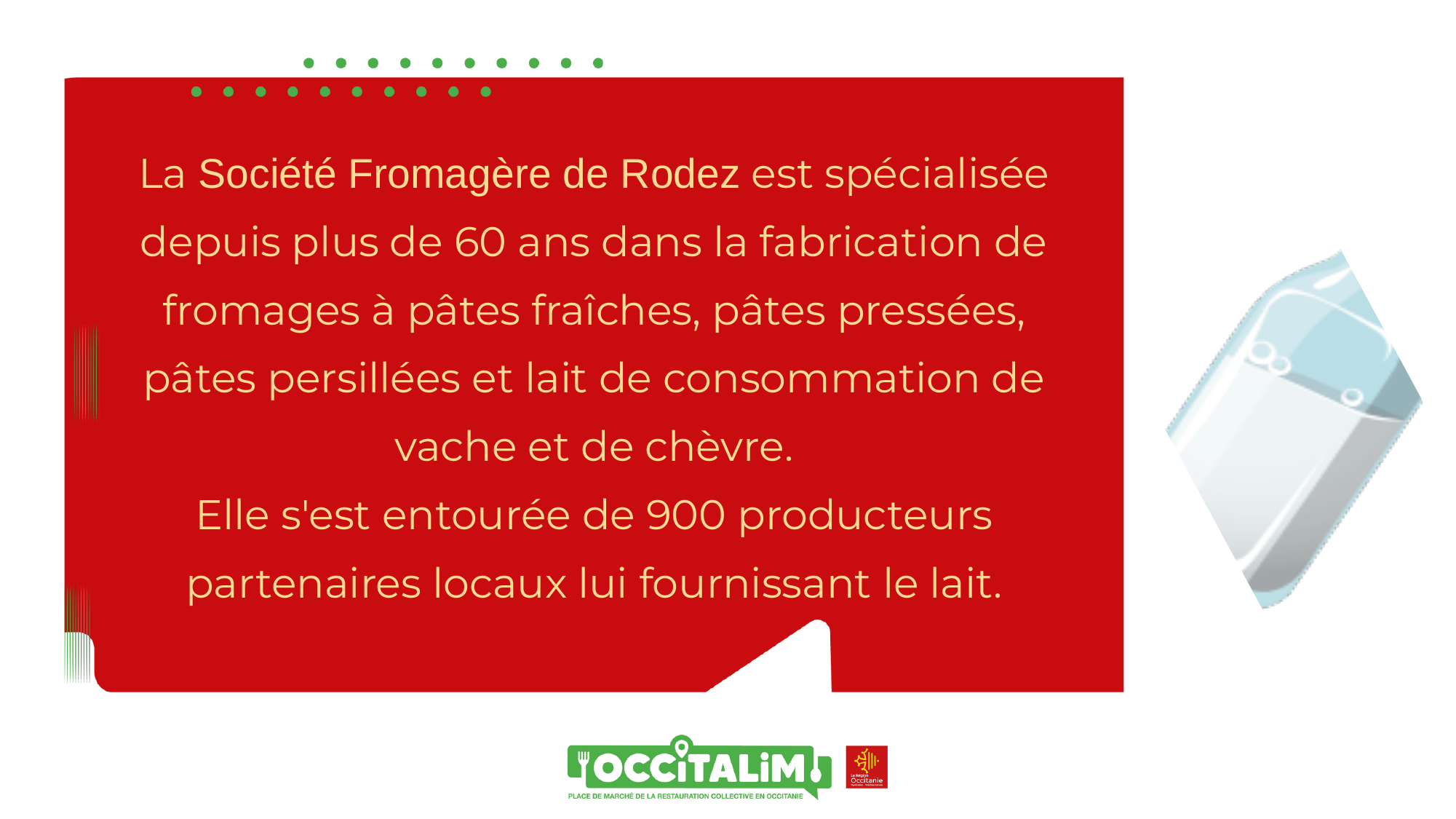

La Société Fromagère de Rodez est spécialisée depuis plus de 60 ans dans la fabrication de fromages à pâtes fraîches, pâtes pressées, pâtes persillées et lait de consommation de vache et de chèvre.
Elle s'est entourée de 900 producteurs partenaires locaux lui fournissant le lait.